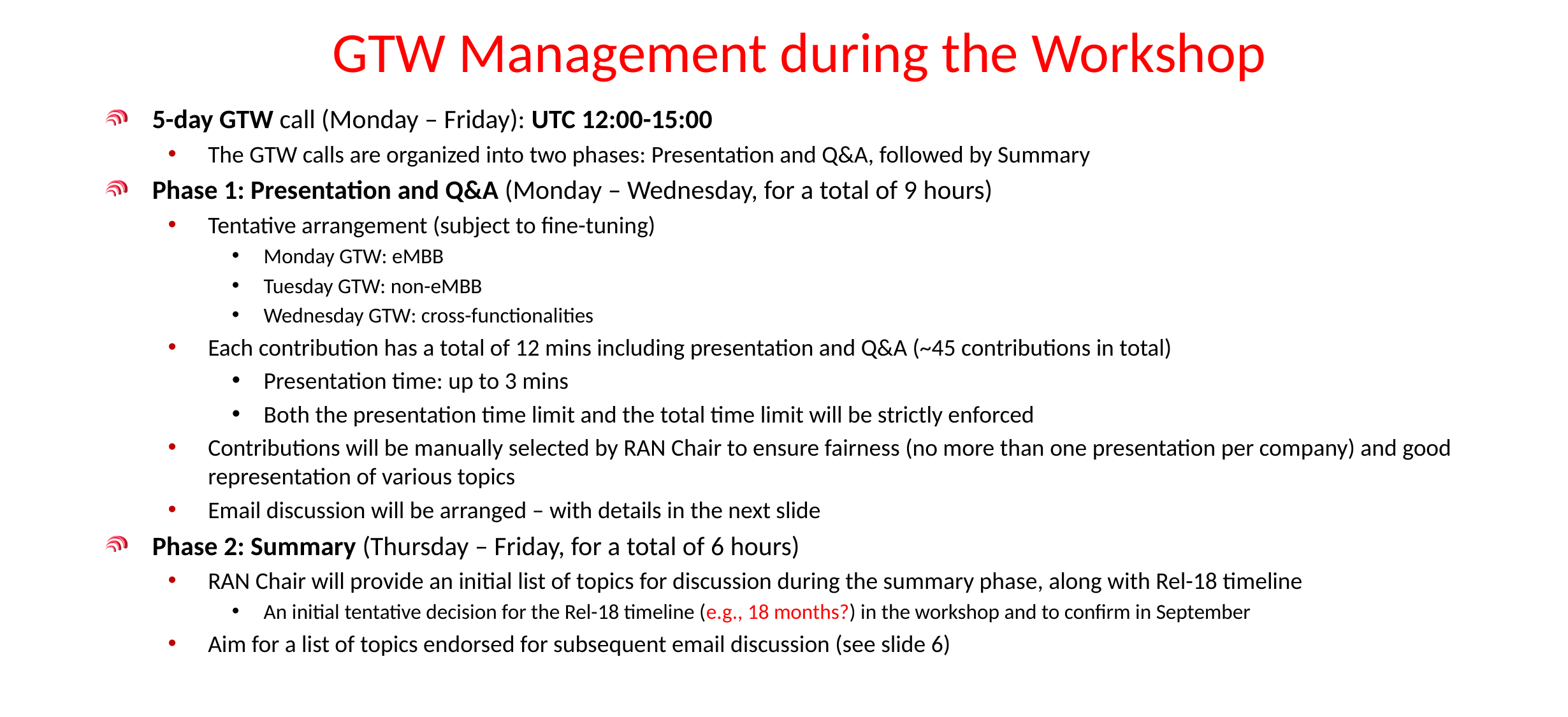

# GTW Management during the Workshop
5-day GTW call (Monday – Friday): UTC 12:00-15:00
The GTW calls are organized into two phases: Presentation and Q&A, followed by Summary
Phase 1: Presentation and Q&A (Monday – Wednesday, for a total of 9 hours)
Tentative arrangement (subject to fine-tuning)
Monday GTW: eMBB
Tuesday GTW: non-eMBB
Wednesday GTW: cross-functionalities
Each contribution has a total of 12 mins including presentation and Q&A (~45 contributions in total)
Presentation time: up to 3 mins
Both the presentation time limit and the total time limit will be strictly enforced
Contributions will be manually selected by RAN Chair to ensure fairness (no more than one presentation per company) and good representation of various topics
Email discussion will be arranged – with details in the next slide
Phase 2: Summary (Thursday – Friday, for a total of 6 hours)
RAN Chair will provide an initial list of topics for discussion during the summary phase, along with Rel-18 timeline
An initial tentative decision for the Rel-18 timeline (e.g., 18 months?) in the workshop and to confirm in September
Aim for a list of topics endorsed for subsequent email discussion (see slide 6)